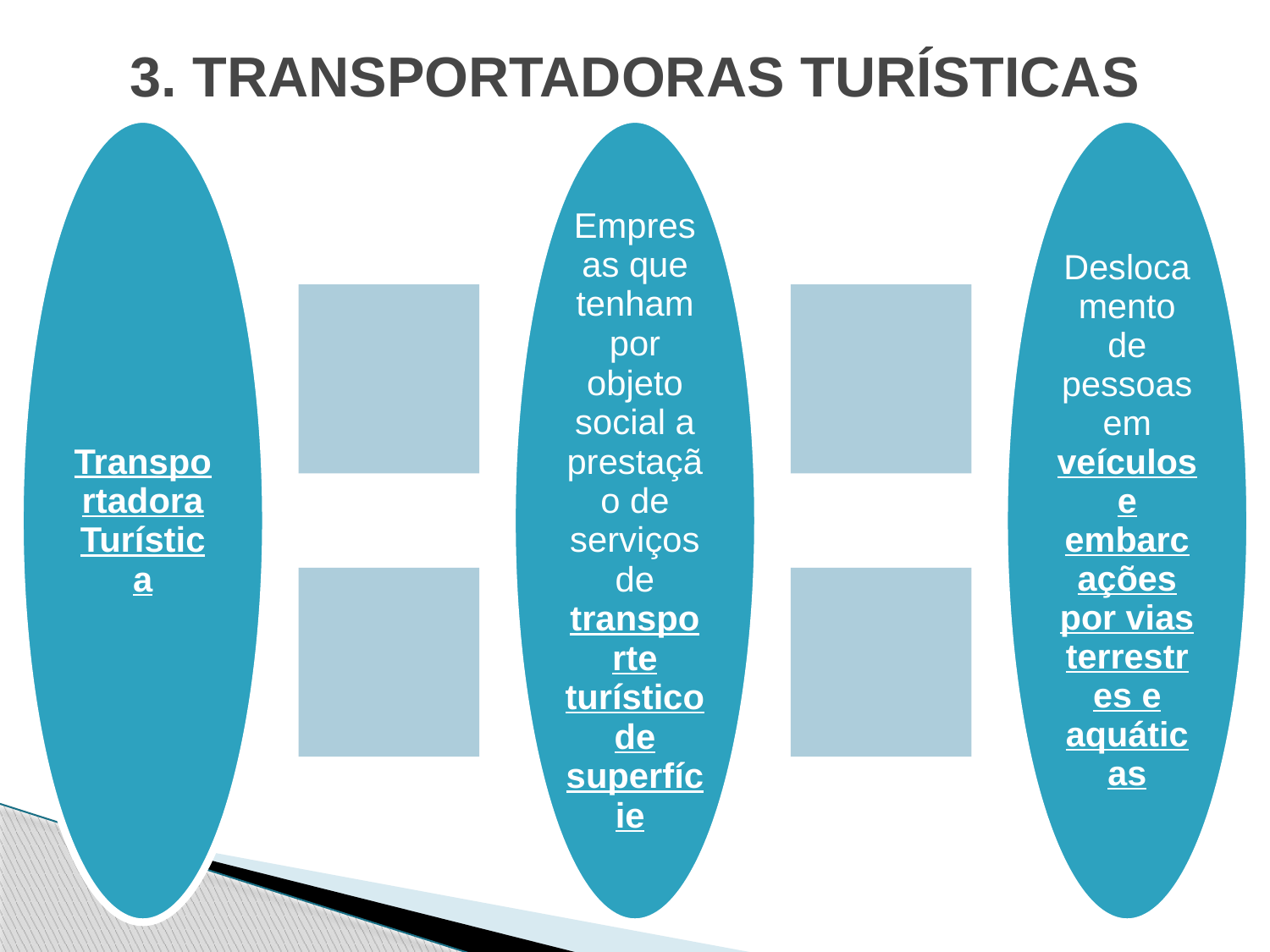

# 3. TRANSPORTADORAS TURÍSTICAS
Transportadora Turística
Empresas que tenham por objeto social a prestação de serviços de transporte turístico de superfície
Deslocamento de pessoas em veículos e embarcações por vias terrestres e aquáticas